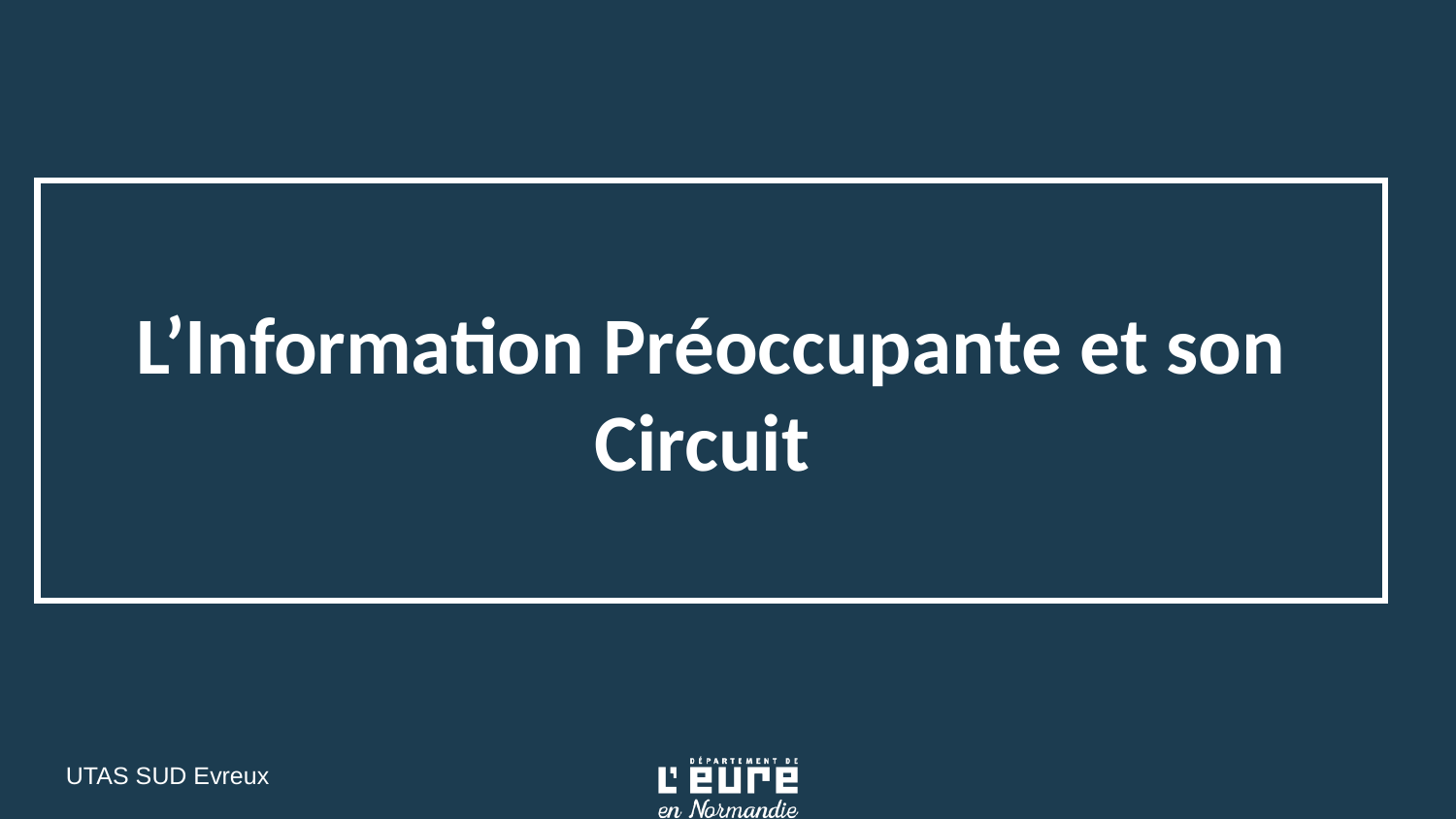

L’Information Préoccupante et son Circuit
UTAS SUD Evreux